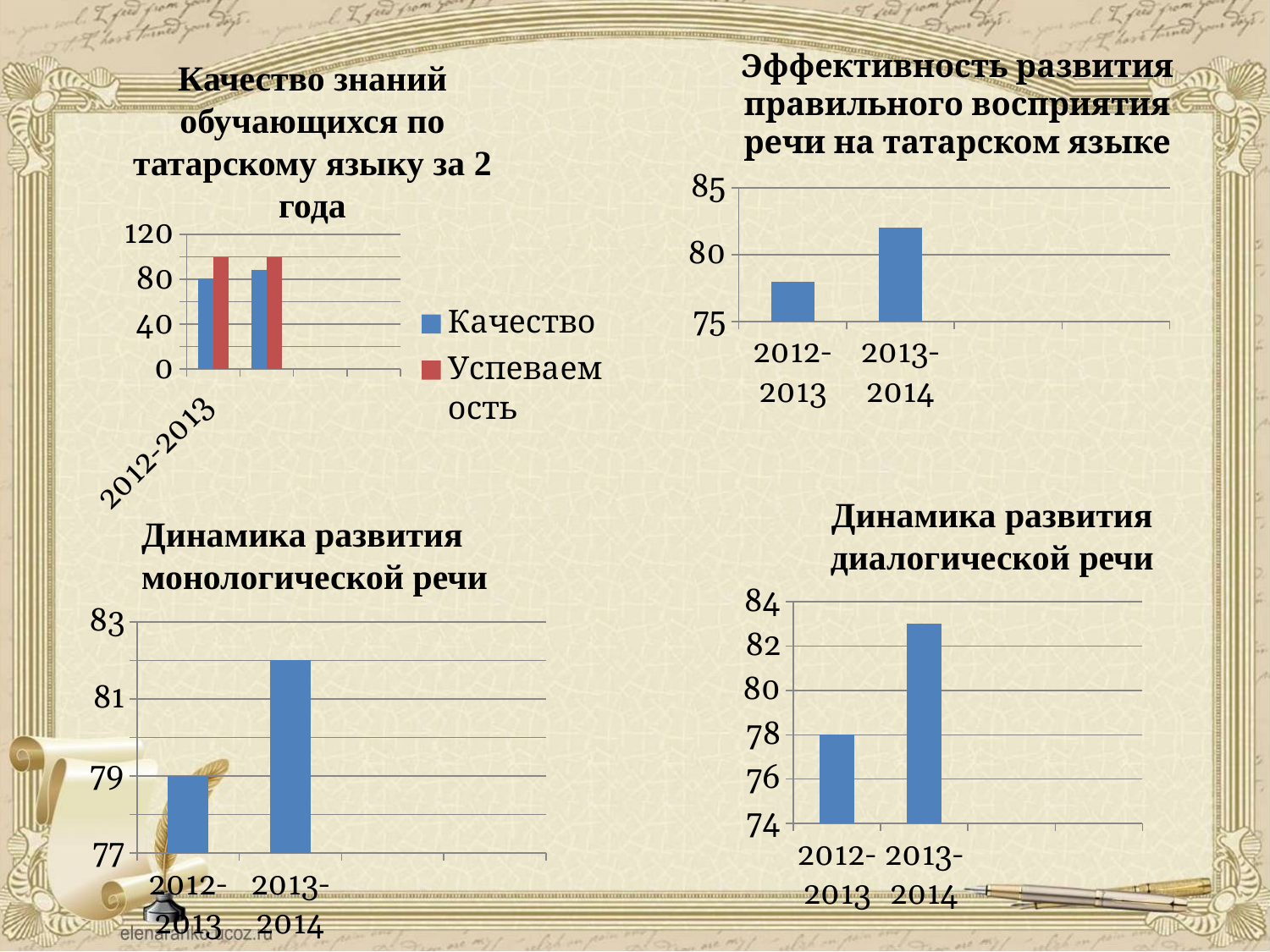

Эффективность развития правильного восприятия речи на татарском языке
Качество знаний обучающихся по татарскому языку за 2 года

### Chart

| Category | Эффективность правильно воспринимать речь на татарском языке |
|---|---|
| 2012-2013 | 78.0 |
| 2013-2014 | 82.0 |

### Chart

| Category | Качество  | Успеваемость |
|---|---|---|
| 2012-2013  | 81.0 | 100.0 |
| 2013-2014 | 88.0 | 100.0 |
Динамика развития диалогической речи
Динамика развития монологической речи

### Chart

| Category | Столбец1 |
|---|---|
| 2012-2013 | 78.0 |
| 2013-2014 | 83.0 |

### Chart

| Category | Столбец1 |
|---|---|
| 2012-2013 | 79.0 |
| 2013-2014 | 82.0 |